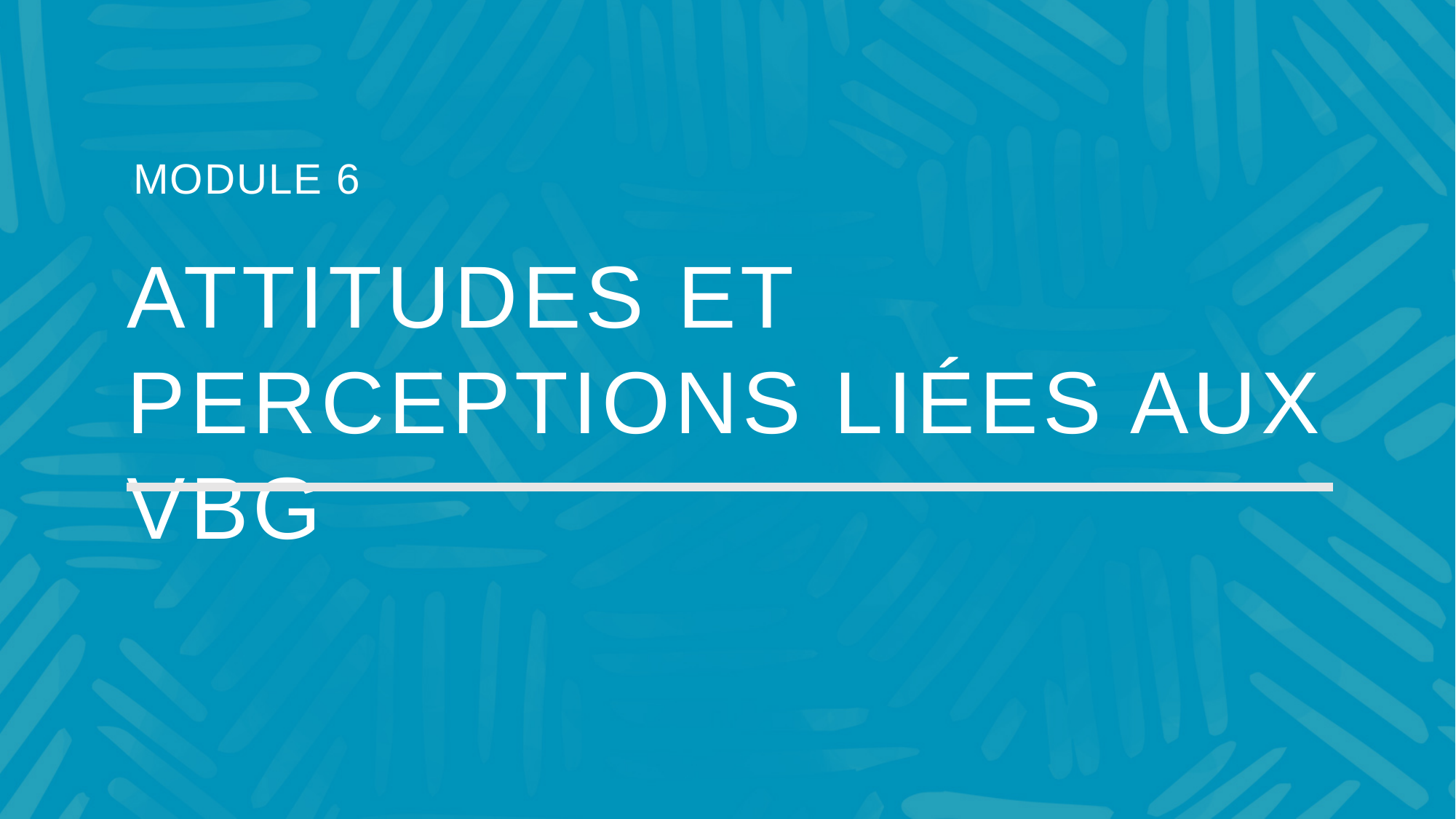

MODULE 6
# ATTITUDES ET PERCEPTIONS LIÉES AUX VBG